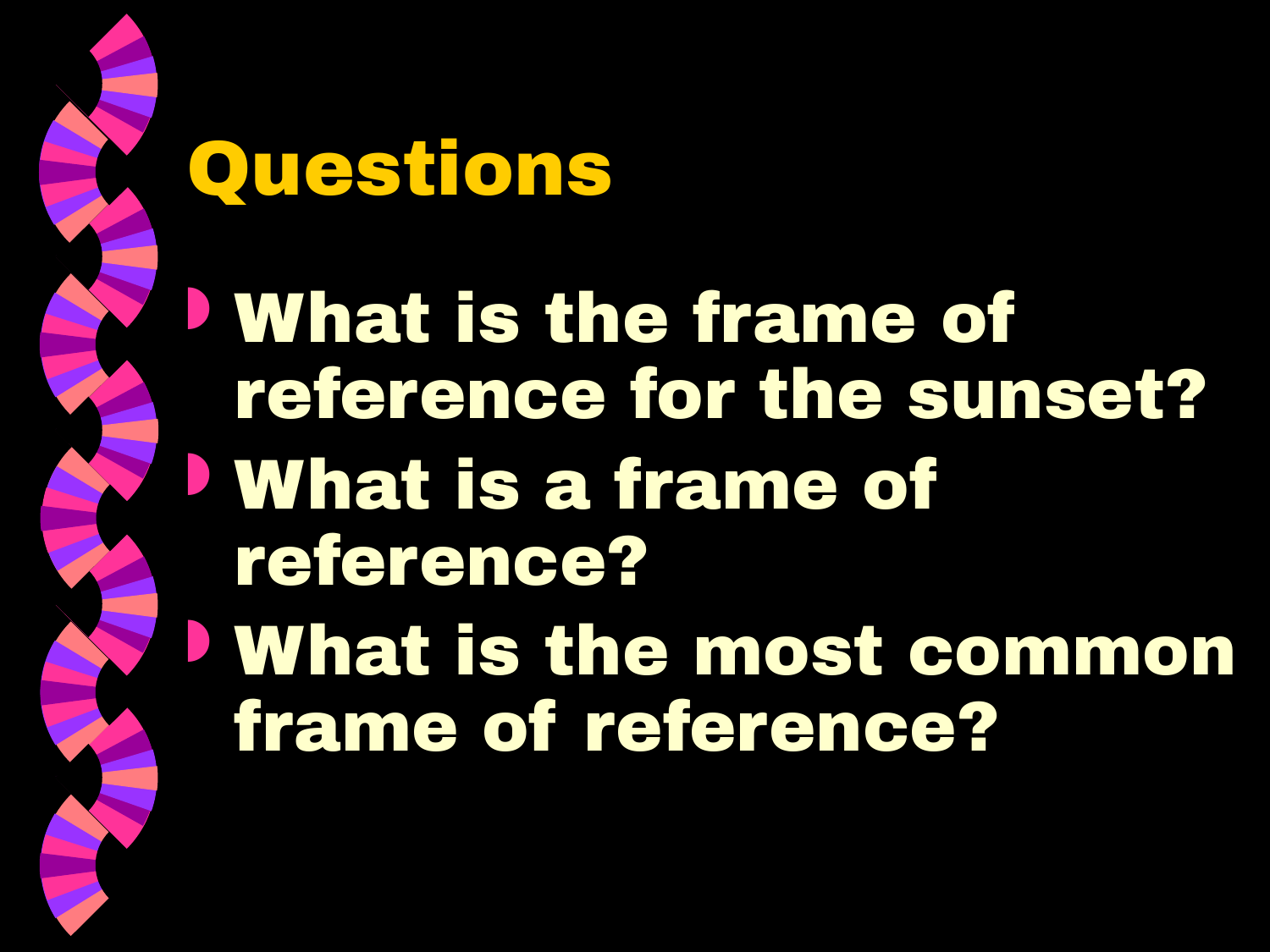

# Questions
What is the frame of reference for the sunset?
What is a frame of reference?
What is the most common frame of reference?